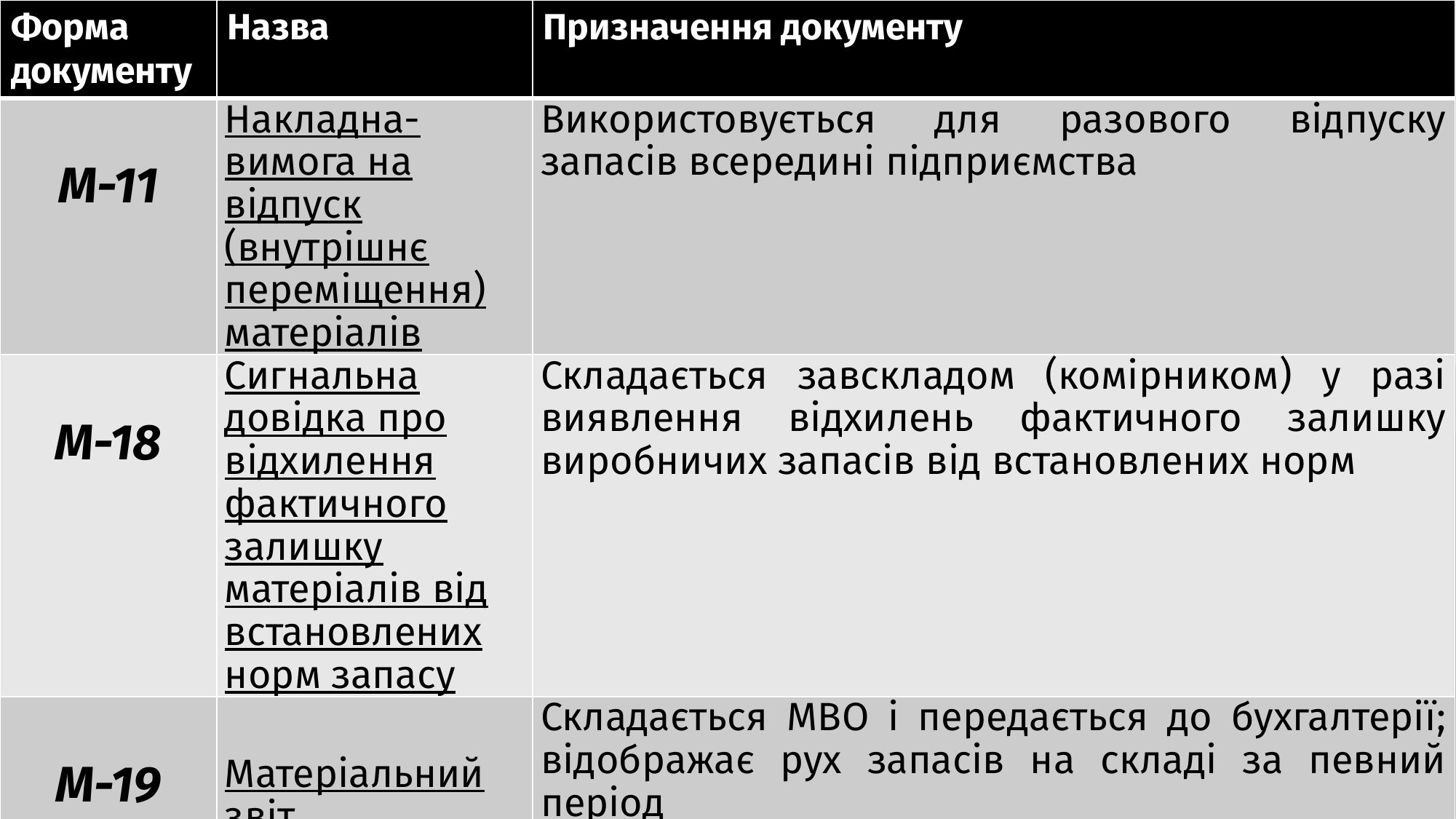

| Форма документу | Назва | Призначення документу |
| --- | --- | --- |
| М-11 | Накладна-вимога на відпуск (внутрішнє переміщення) матеріалів | Використовується для разового відпуску запасів всередині підприємства |
| М-18 | Сигнальна довідка про відхилення фактичного залишку матеріалів від встановлених норм запасу | Складається завскладом (комірником) у разі виявлення відхилень фактичного залишку виробничих запасів від встановлених норм |
| М-19 | Матеріальний звіт | Складається МВО і передається до бухгалтерії; відображає рух запасів на складі за певний період |